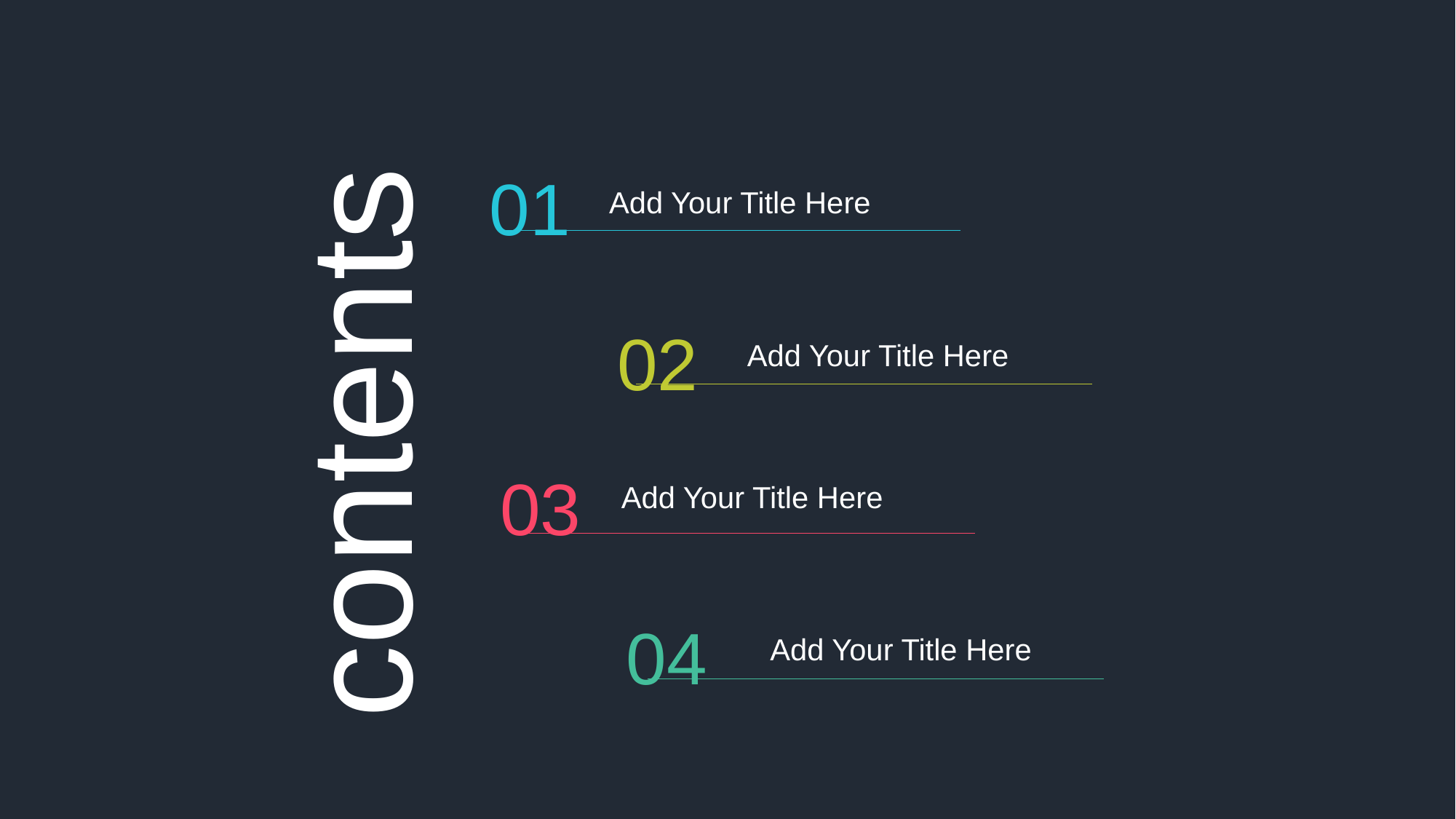

01
Add Your Title Here
02
contents
Add Your Title Here
03
Add Your Title Here
04
Add Your Title Here